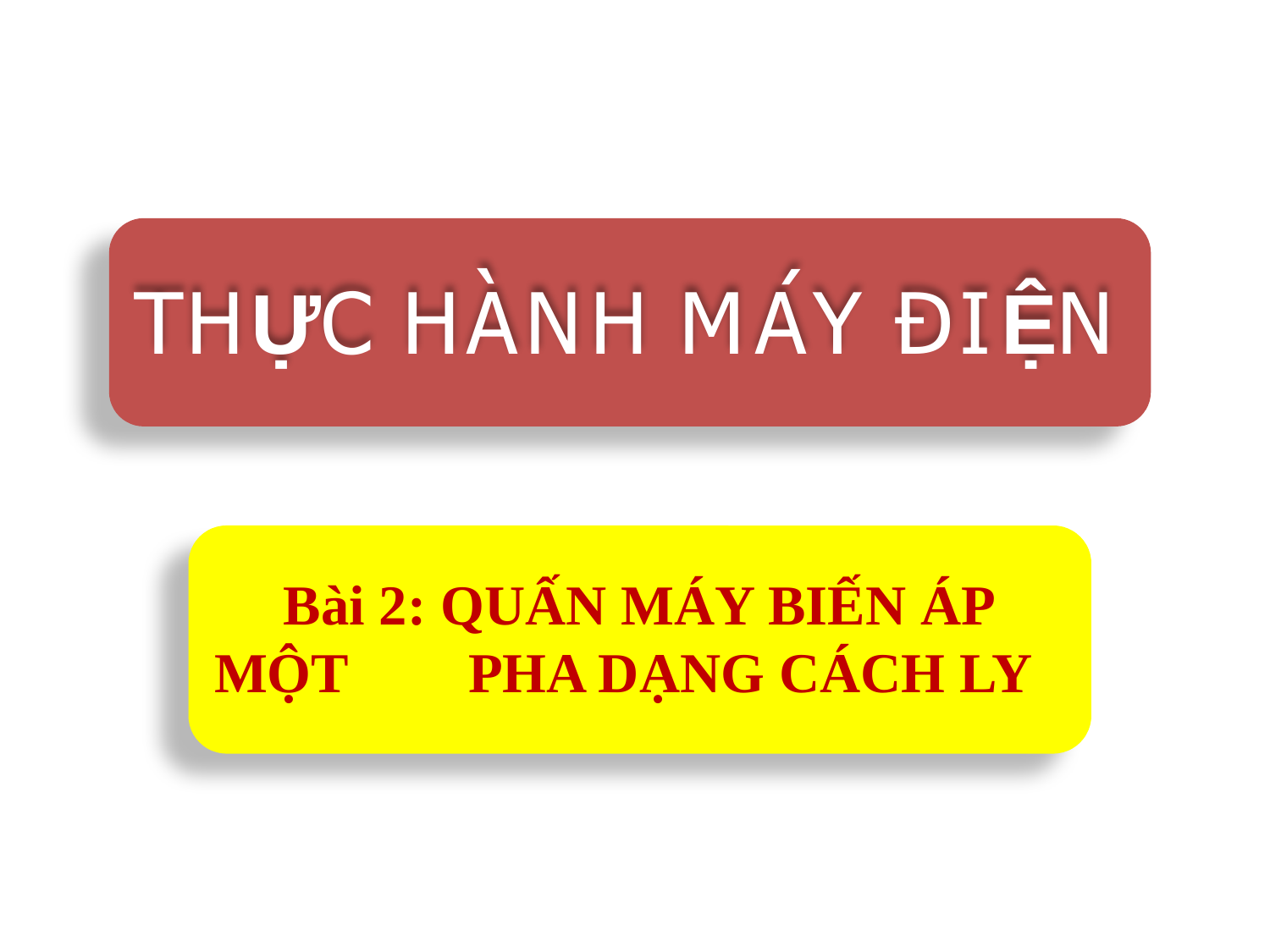

# THỰC HÀNH MÁY ĐIỆN

  Bài 2: QUẤN MÁY BIẾN ÁP MỘT    	PHA DẠNG CÁCH LY